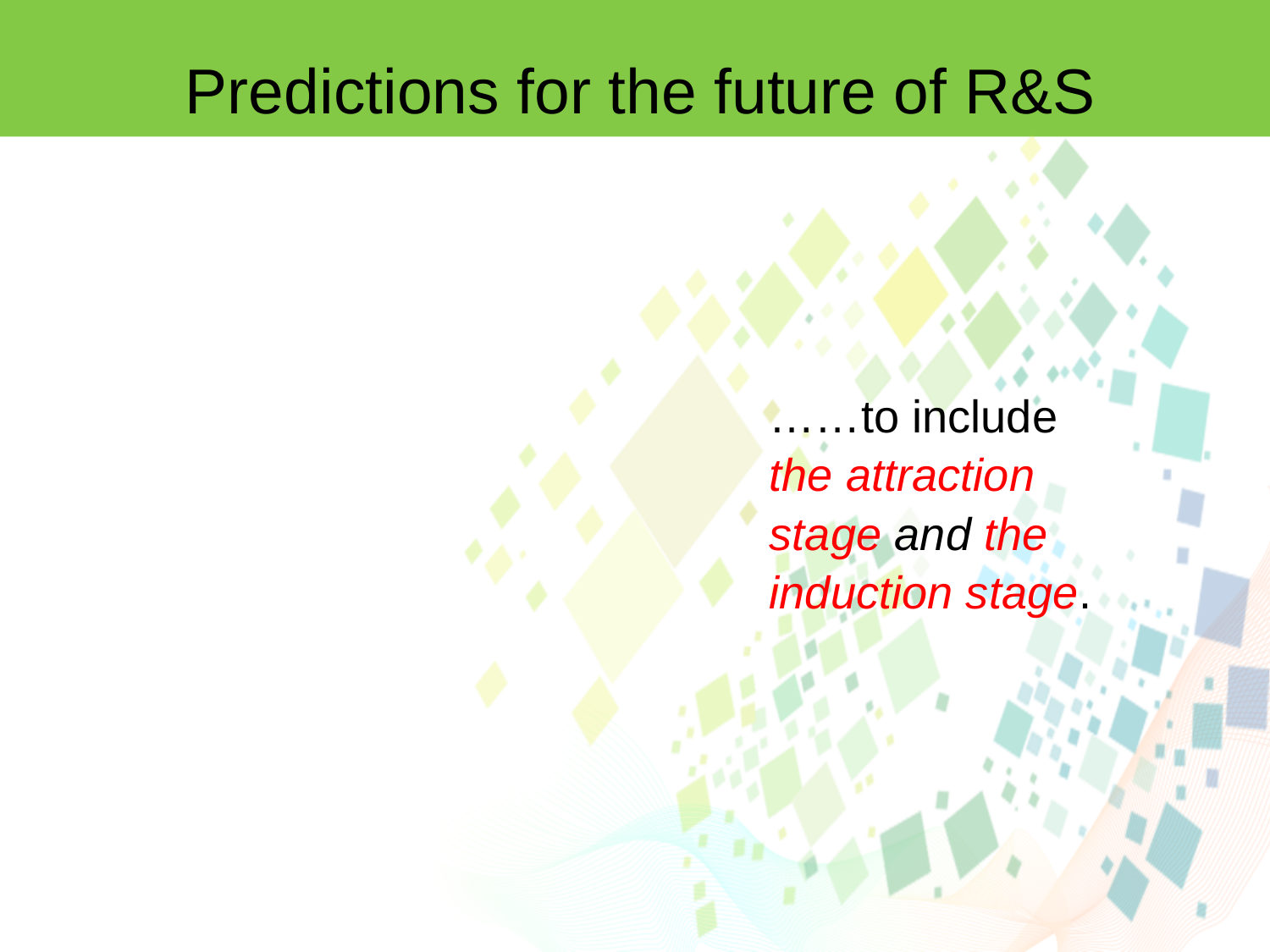

Predictions for the future of R&S
……to include the attraction stage and the induction stage.